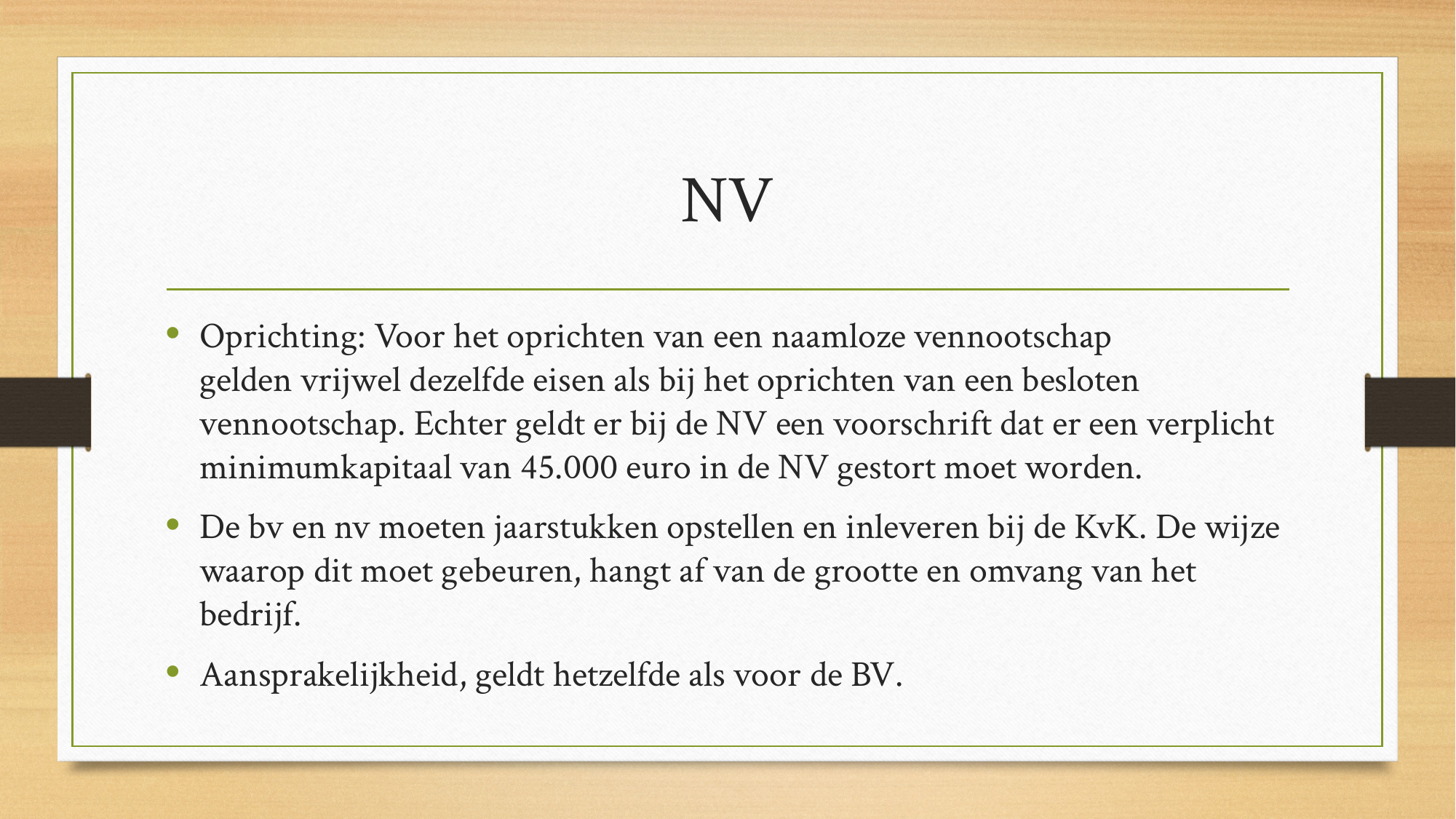

# NV
Oprichting: Voor het oprichten van een naamloze vennootschap gelden vrijwel dezelfde eisen als bij het oprichten van een besloten vennootschap. Echter geldt er bij de NV een voorschrift dat er een verplicht minimumkapitaal van 45.000 euro in de NV gestort moet worden.
De bv en nv moeten jaarstukken opstellen en inleveren bij de KvK. De wijze waarop dit moet gebeuren, hangt af van de grootte en omvang van het bedrijf.
Aansprakelijkheid, geldt hetzelfde als voor de BV.